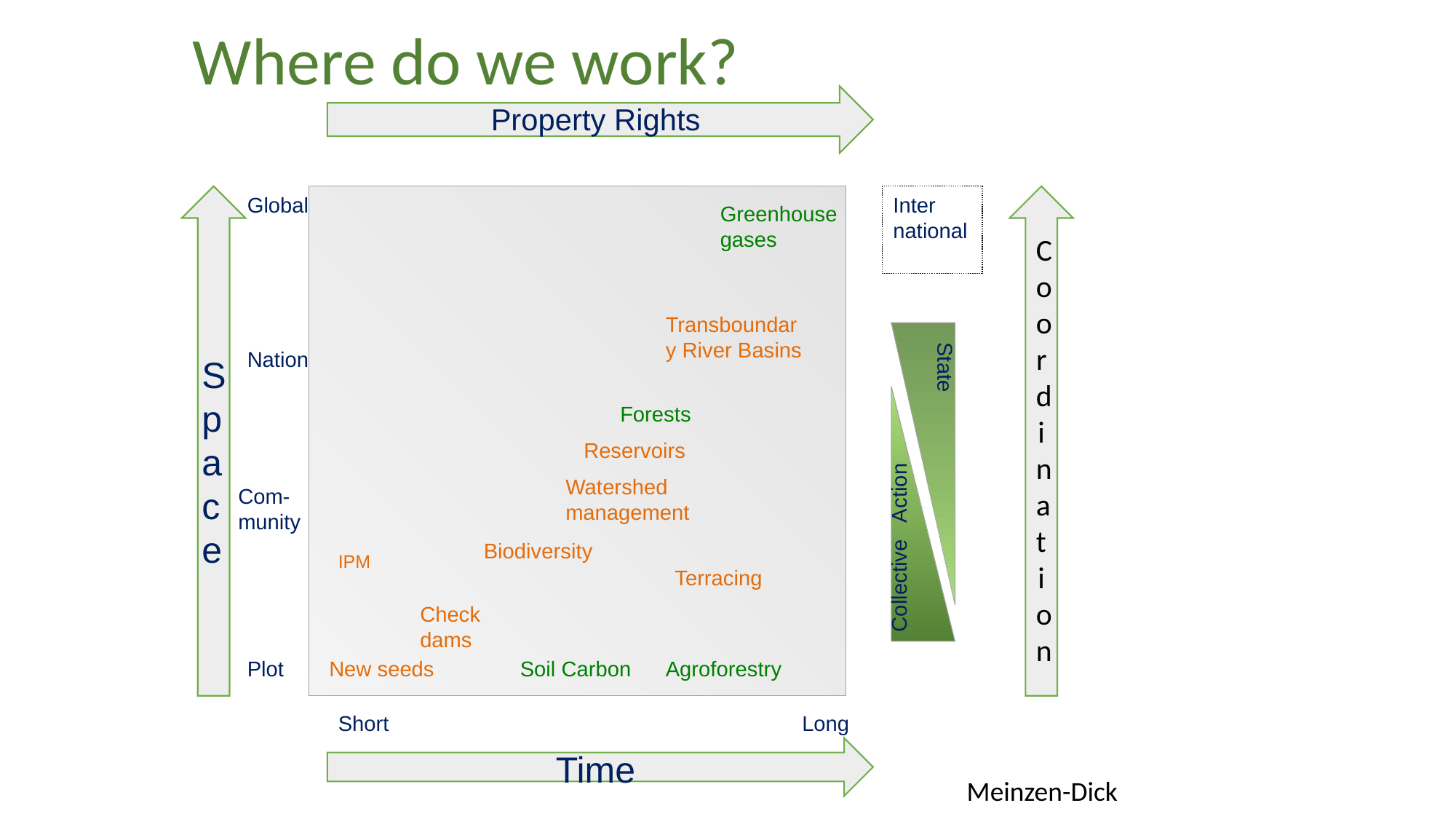

# Where do we work?

Property Rights

Inter national

Coordination
Global
Greenhouse gases
Transboundary River Basins

State
Nation
Space

Forests
Collective   Action
Reservoirs
Watershed management
Com-munity
Biodiversity
IPM
Terracing
Check dams
Agroforestry
Plot
New seeds
Soil Carbon
Short
Long

Time
Meinzen-Dick